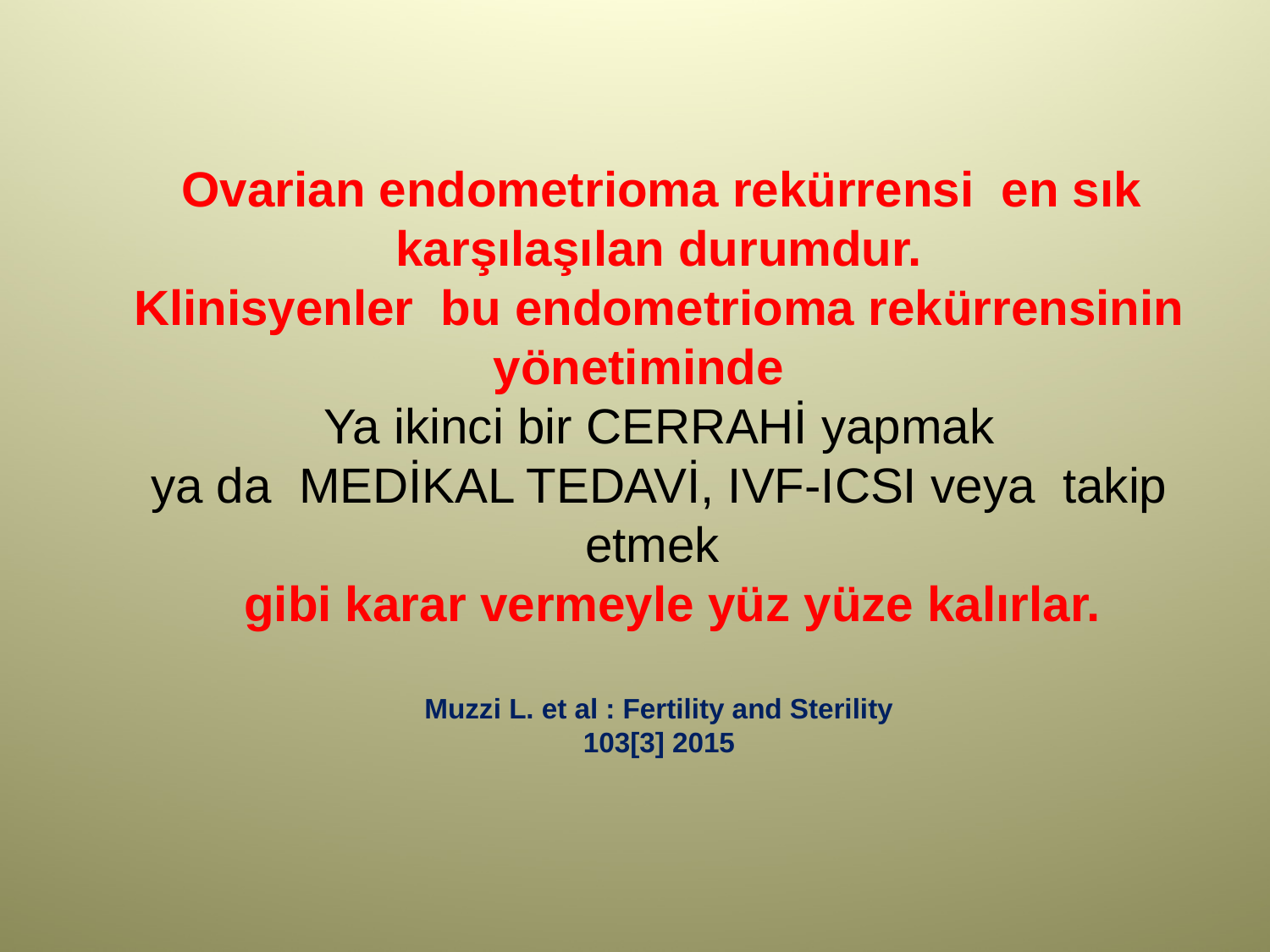

# Ovarian endometrioma rekürrensi  en sık  karşılaşılan durumdur. Klinisyenler  bu endometrioma rekürrensinin yönetiminde Ya ikinci bir CERRAHİ yapmak ya da  MEDİKAL TEDAVİ, IVF-ICSI veya  takip etmek gibi karar vermeyle yüz yüze kalırlar. Muzzi L. et al : Fertility and Sterility 103[3] 2015